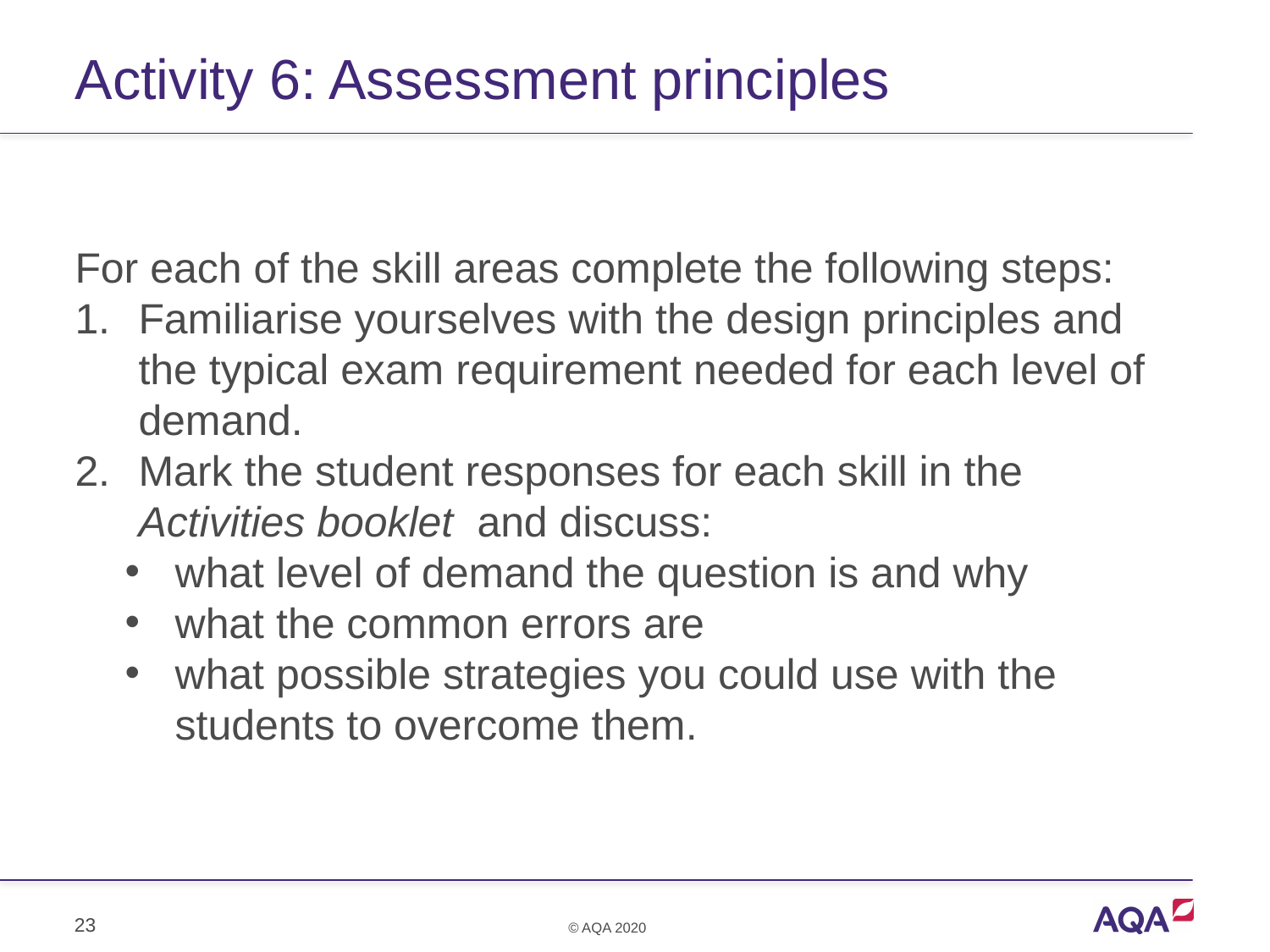

# Activity 6: Assessment principles
For each of the skill areas complete the following steps:
Familiarise yourselves with the design principles and the typical exam requirement needed for each level of demand.
Mark the student responses for each skill in the Activities booklet  and discuss:
what level of demand the question is and why
what the common errors are
what possible strategies you could use with the students to overcome them.

23
© AQA 2020